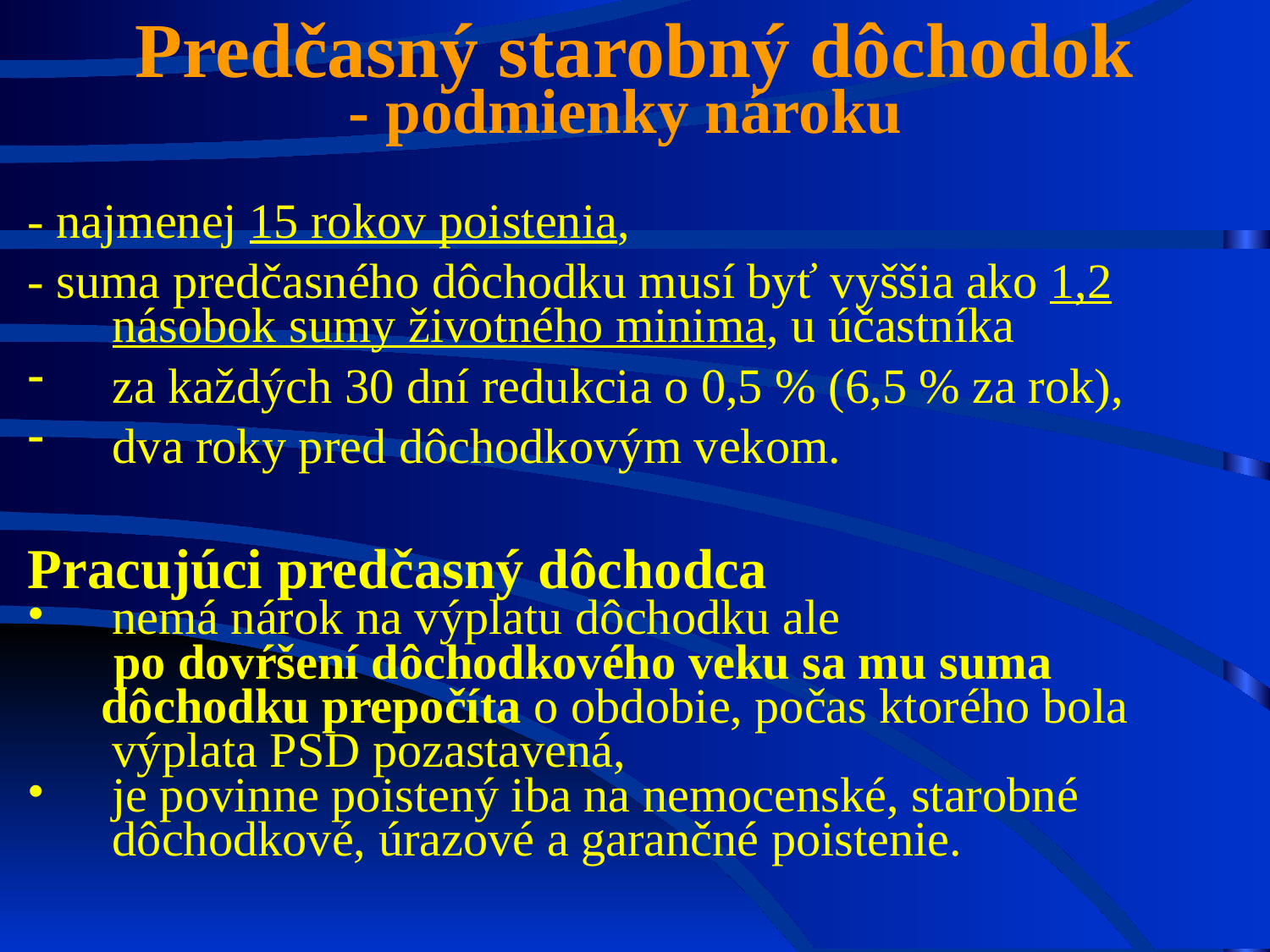

Predčasný starobný dôchodok
- podmienky nároku
- najmenej 15 rokov poistenia,
- suma predčasného dôchodku musí byť vyššia ako 1,2 násobok sumy životného minima, u účastníka
za každých 30 dní redukcia o 0,5 % (6,5 % za rok),
dva roky pred dôchodkovým vekom.

Pracujúci predčasný dôchodca
nemá nárok na výplatu dôchodku ale
       po dovŕšení dôchodkového veku sa mu suma
      dôchodku prepočíta o obdobie, počas ktorého bola výplata PSD pozastavená,
je povinne poistený iba na nemocenské, starobné   dôchodkové, úrazové a garančné poistenie.